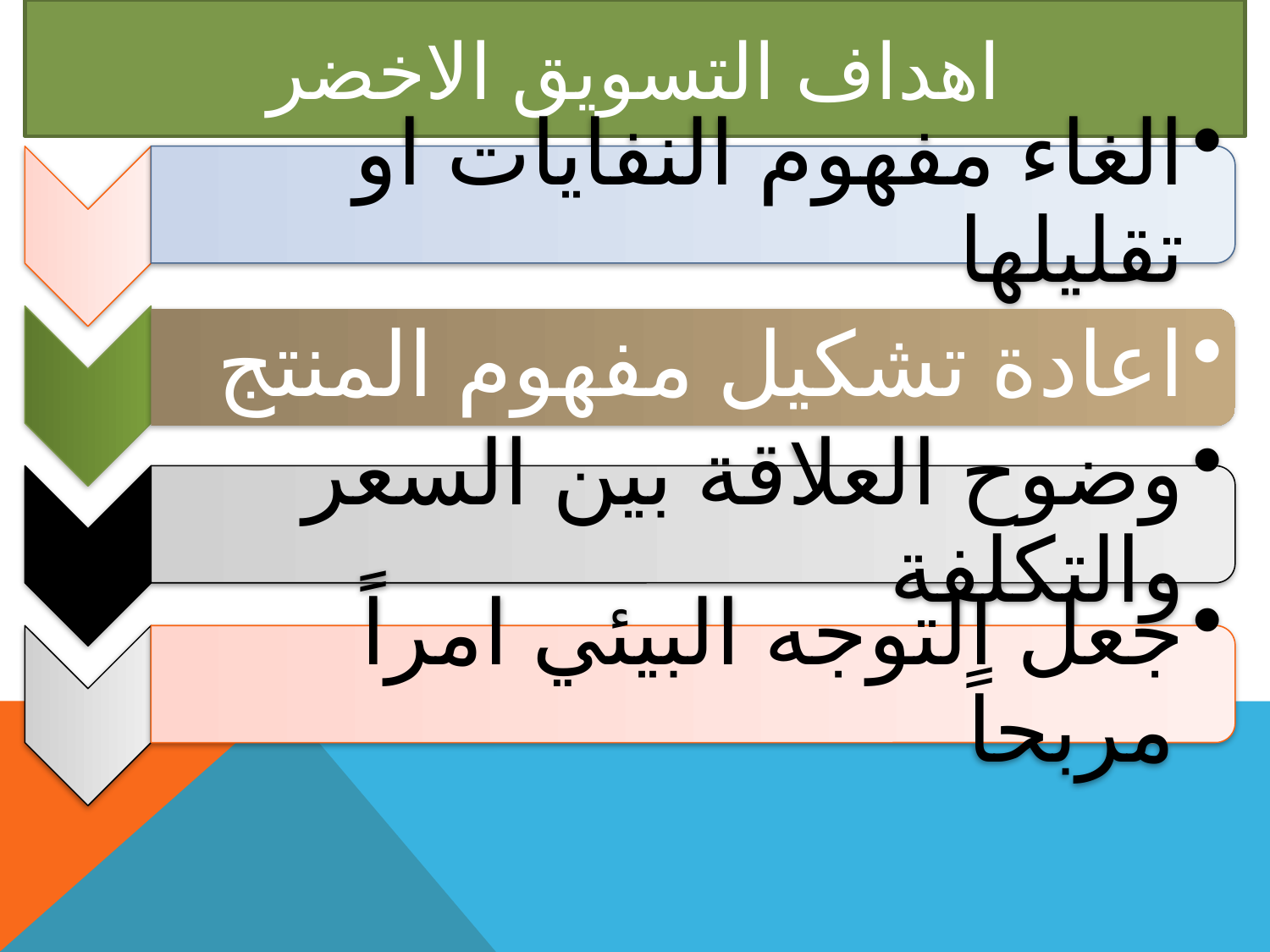

# اهداف التسويق الاخضر

الغاء مفهوم النفايات او تقليلها

اعادة تشكيل مفهوم المنتج

وضوح العلاقة بين السعر والتكلفة

جعل التوجه البيئي امراً مربحاً